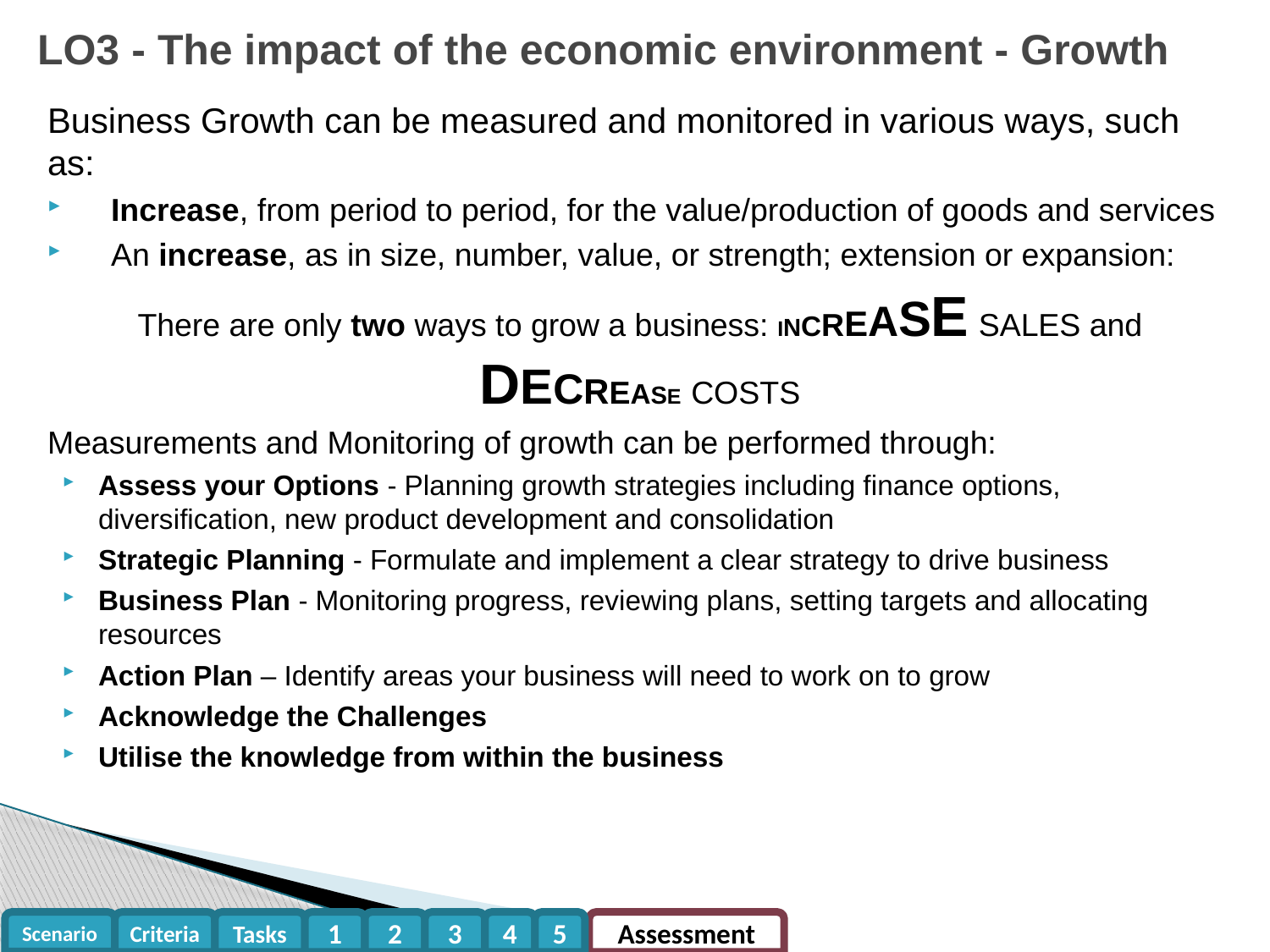

LO3 - The impact of the economic environment - Growth
Business Growth can be measured and monitored in various ways, such as:
Increase, from period to period, for the value/production of goods and services
An increase, as in size, number, value, or strength; extension or expansion:
There are only two ways to grow a business: INCREASE SALES and DECREASE COSTS
Measurements and Monitoring of growth can be performed through:
Assess your Options - Planning growth strategies including finance options, diversification, new product development and consolidation
Strategic Planning - Formulate and implement a clear strategy to drive business
Business Plan - Monitoring progress, reviewing plans, setting targets and allocating resources
Action Plan – Identify areas your business will need to work on to grow
Acknowledge the Challenges
Utilise the knowledge from within the business